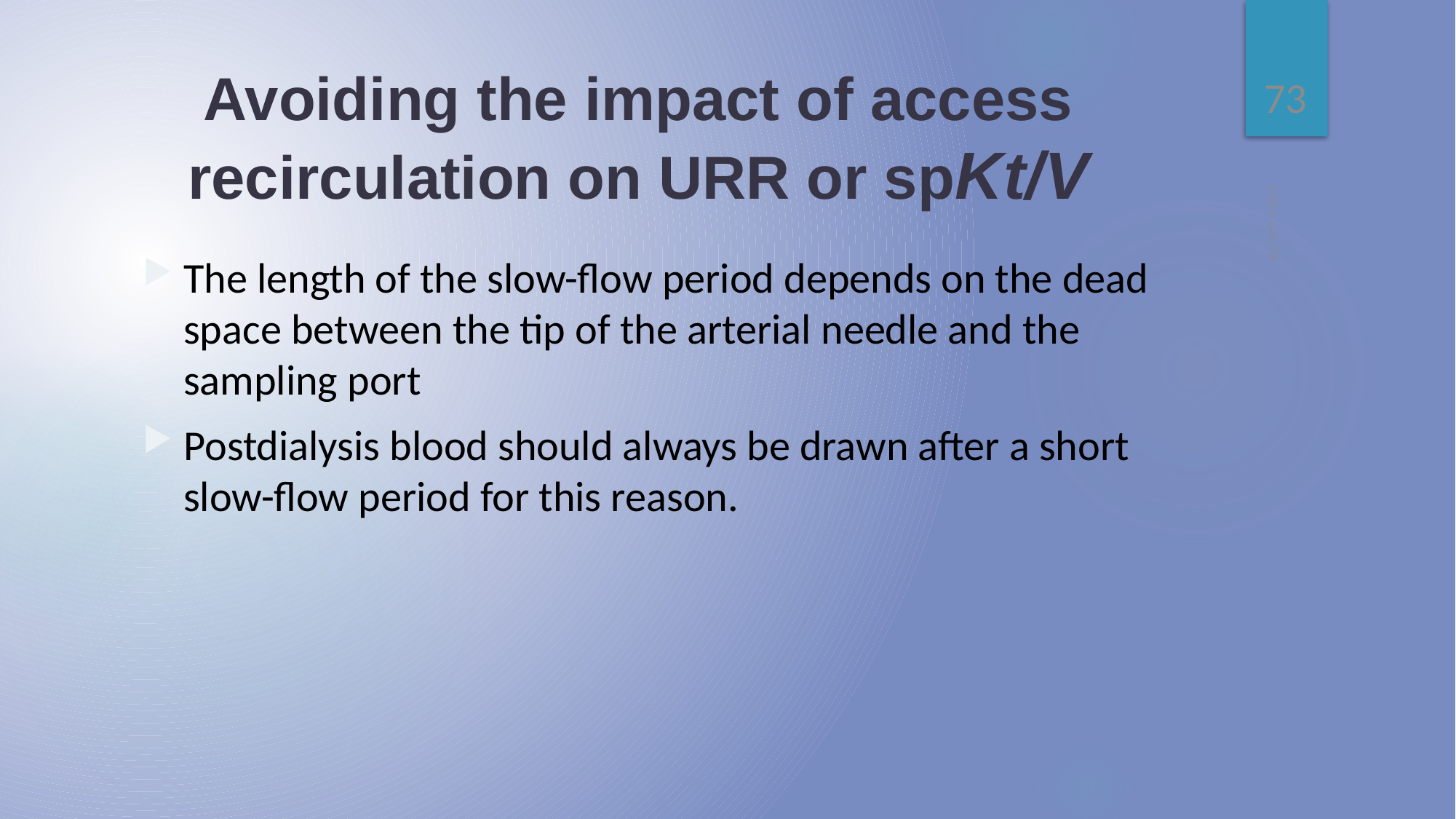

73
# Avoiding the impact of access recirculation on URR or spKt/V
1401.04.09
The length of the slow-flow period depends on the dead space between the tip of the arterial needle and the sampling port
Postdialysis blood should always be drawn after a short slow-flow period for this reason.